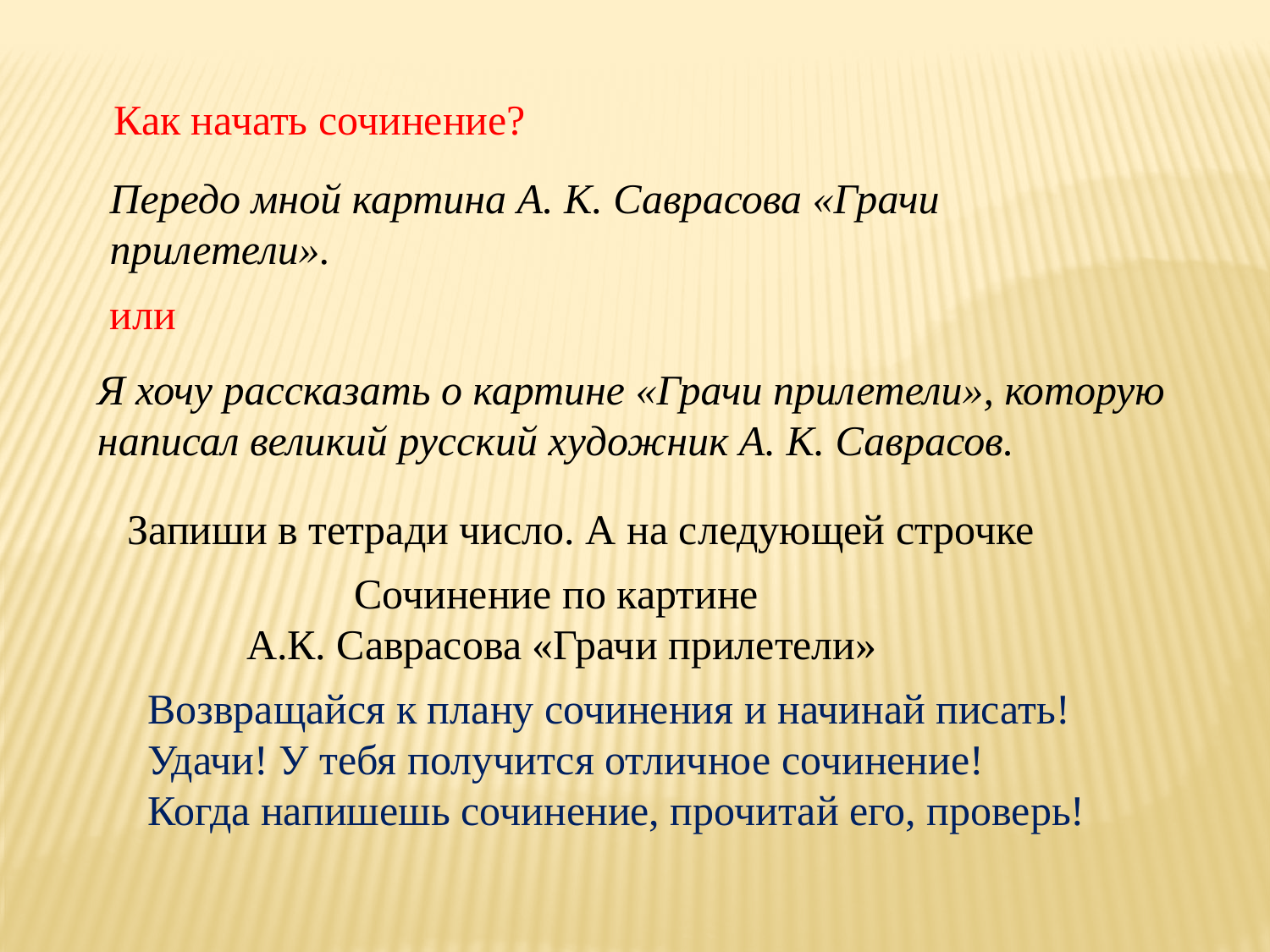

Как начать сочинение?
Передо мной картина А. К. Саврасова «Грачи прилетели».
или
Я хочу рассказать о картине «Грачи прилетели», которую
написал великий русский художник А. К. Саврасов.
Запиши в тетради число. А на следующей строчке
Сочинение по картине
А.К. Саврасова «Грачи прилетели»
Возвращайся к плану сочинения и начинай писать!
Удачи! У тебя получится отличное сочинение!
Когда напишешь сочинение, прочитай его, проверь!